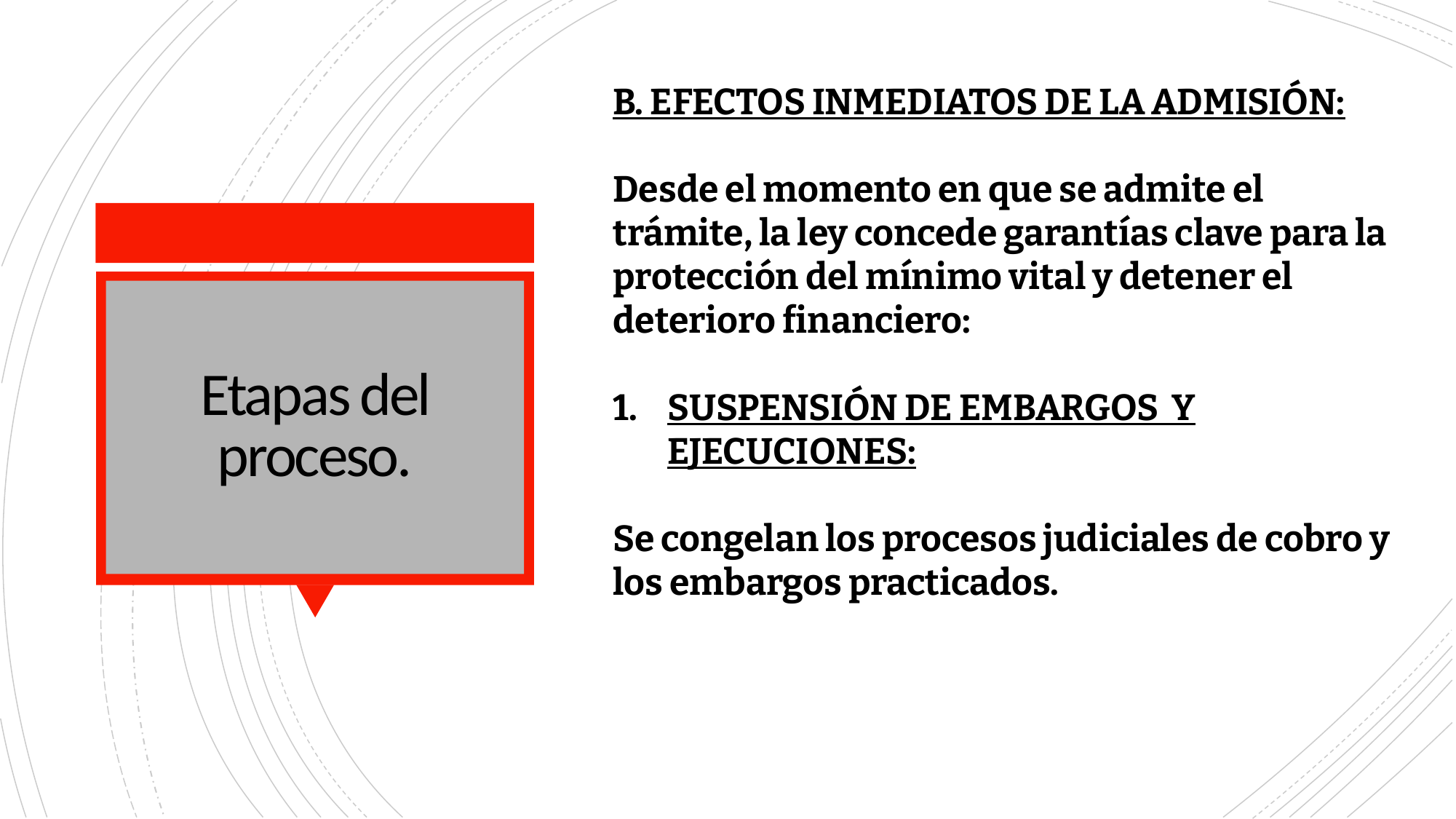

B. EFECTOS INMEDIATOS DE LA ADMISIÓN:

Desde el momento en que se admite el trámite, la ley concede garantías clave para la protección del mínimo vital y detener el deterioro financiero:

SUSPENSIÓN DE EMBARGOS  Y EJECUCIONES:

Se congelan los procesos judiciales de cobro y los embargos practicados.

# Etapas del proceso.